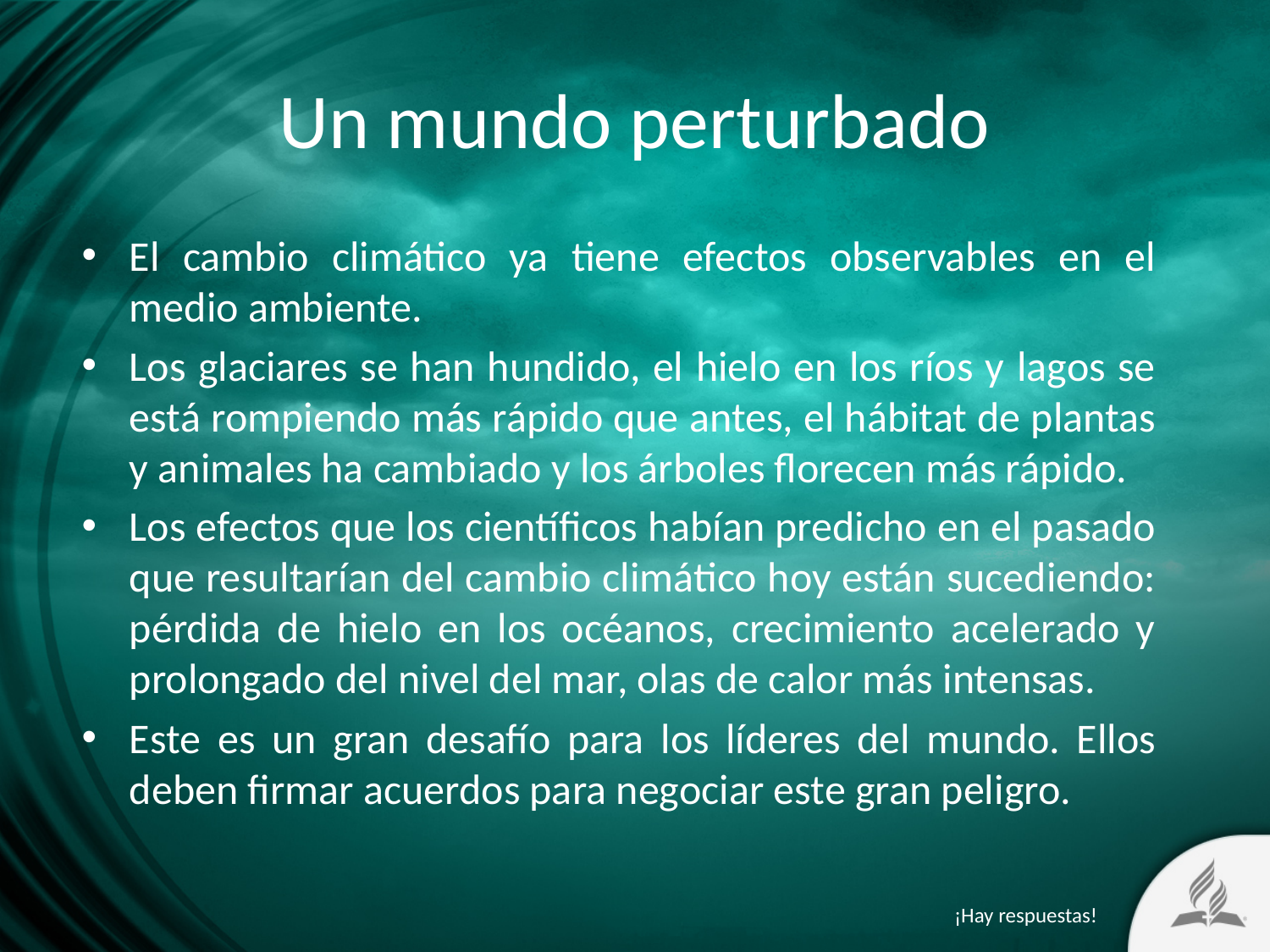

# Un mundo perturbado
El cambio climático ya tiene efectos observables en el medio ambiente.
Los glaciares se han hundido, el hielo en los ríos y lagos se está rompiendo más rápido que antes, el hábitat de plantas y animales ha cambiado y los árboles florecen más rápido.
Los efectos que los científicos habían predicho en el pasado que resultarían del cambio climático hoy están sucediendo: pérdida de hielo en los océanos, crecimiento acelerado y prolongado del nivel del mar, olas de calor más intensas.
Este es un gran desafío para los líderes del mundo. Ellos deben firmar acuerdos para negociar este gran peligro.
¡Hay respuestas!